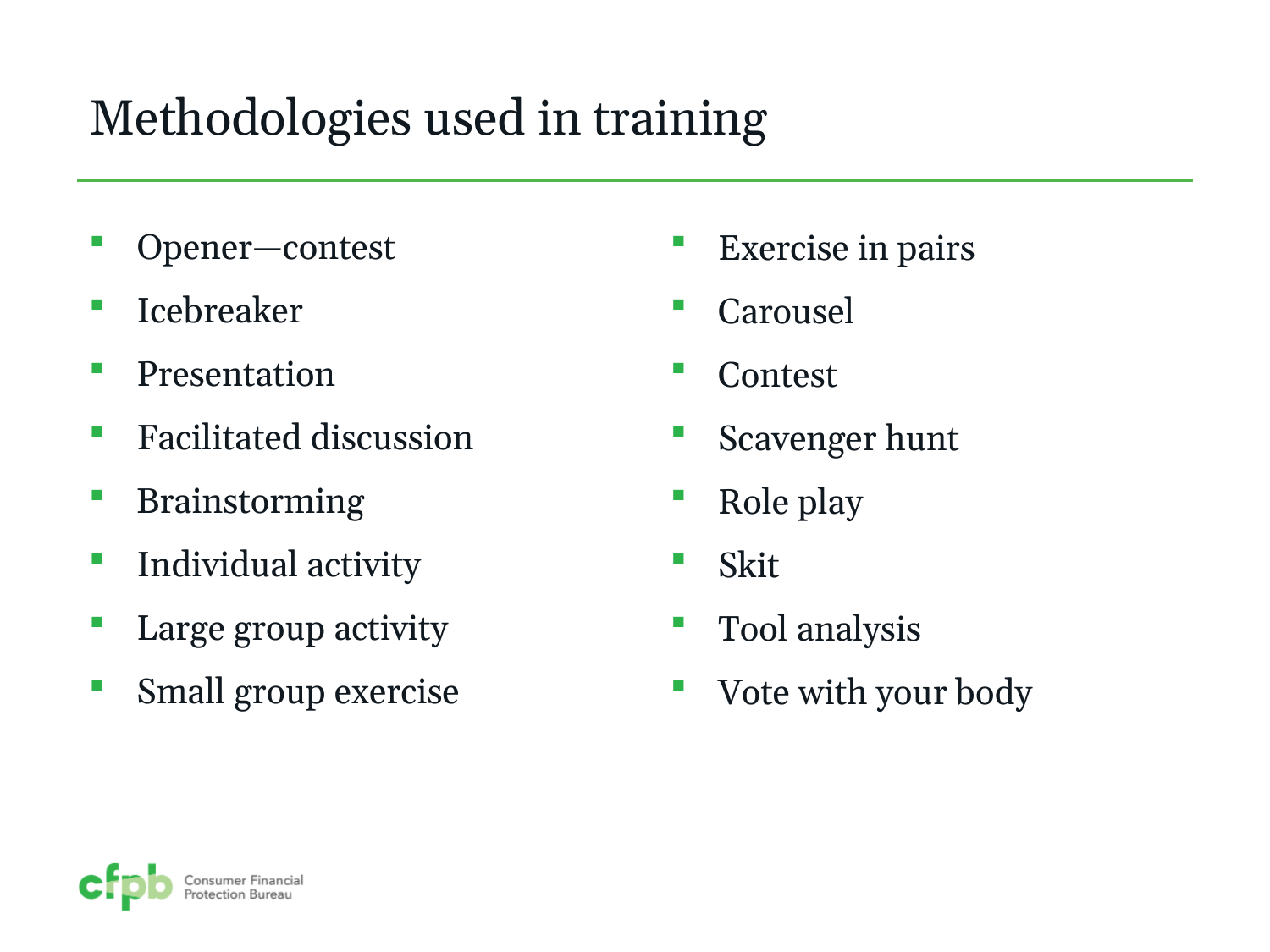

# Methodologies used in training
Opener—contest
Icebreaker
Presentation
Facilitated discussion
Brainstorming
Individual activity
Large group activity
Small group exercise

Exercise in pairs
Carousel
Contest
Scavenger hunt
Role play
Skit
Tool analysis
Vote with your body